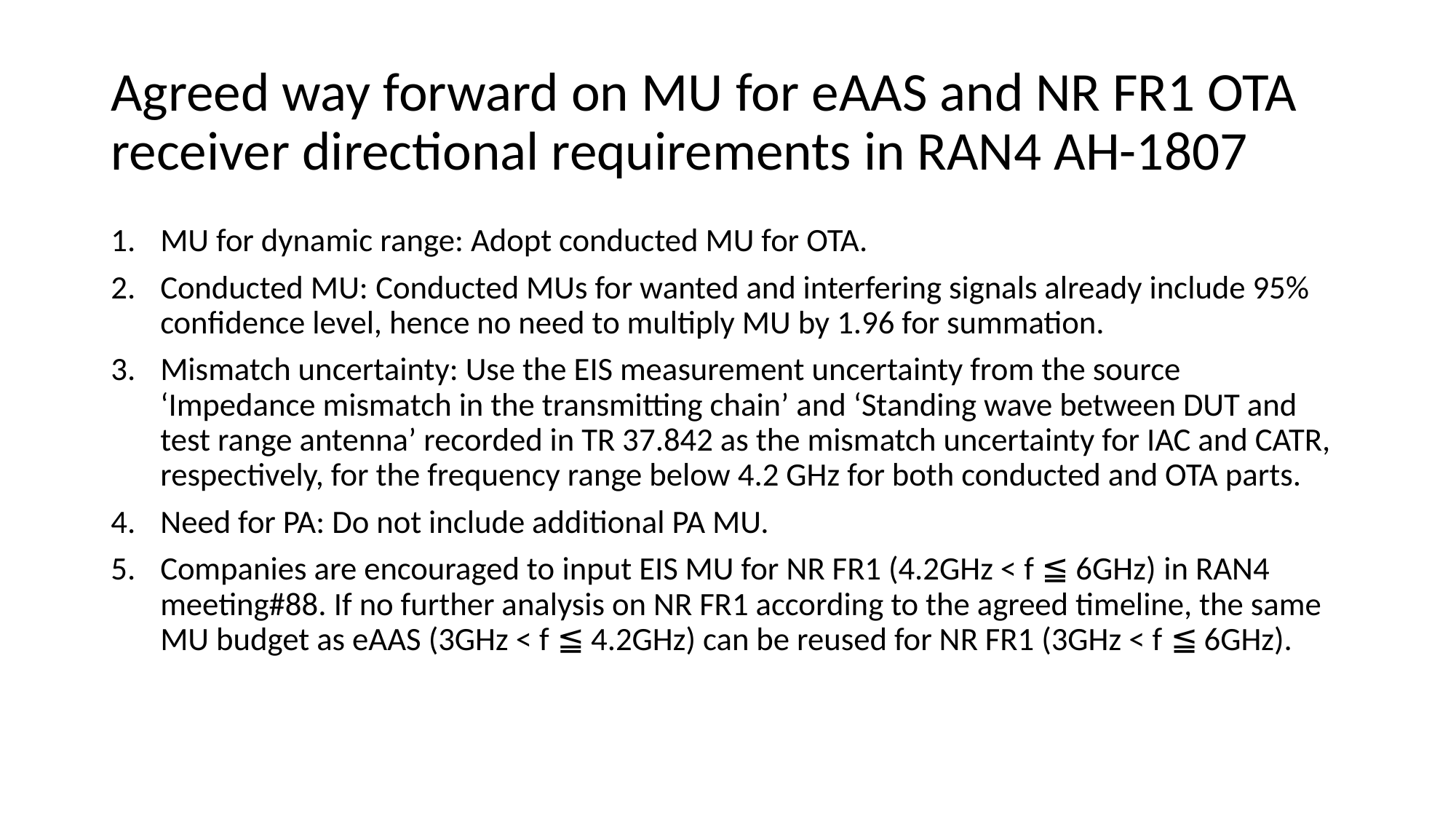

# Agreed way forward on MU for eAAS and NR FR1 OTA receiver directional requirements in RAN4 AH-1807
MU for dynamic range: Adopt conducted MU for OTA.
Conducted MU: Conducted MUs for wanted and interfering signals already include 95% confidence level, hence no need to multiply MU by 1.96 for summation.
Mismatch uncertainty: Use the EIS measurement uncertainty from the source ‘Impedance mismatch in the transmitting chain’ and ‘Standing wave between DUT and test range antenna’ recorded in TR 37.842 as the mismatch uncertainty for IAC and CATR, respectively, for the frequency range below 4.2 GHz for both conducted and OTA parts.
Need for PA: Do not include additional PA MU.
Companies are encouraged to input EIS MU for NR FR1 (4.2GHz < f ≦ 6GHz) in RAN4 meeting#88. If no further analysis on NR FR1 according to the agreed timeline, the same MU budget as eAAS (3GHz < f ≦ 4.2GHz) can be reused for NR FR1 (3GHz < f ≦ 6GHz).